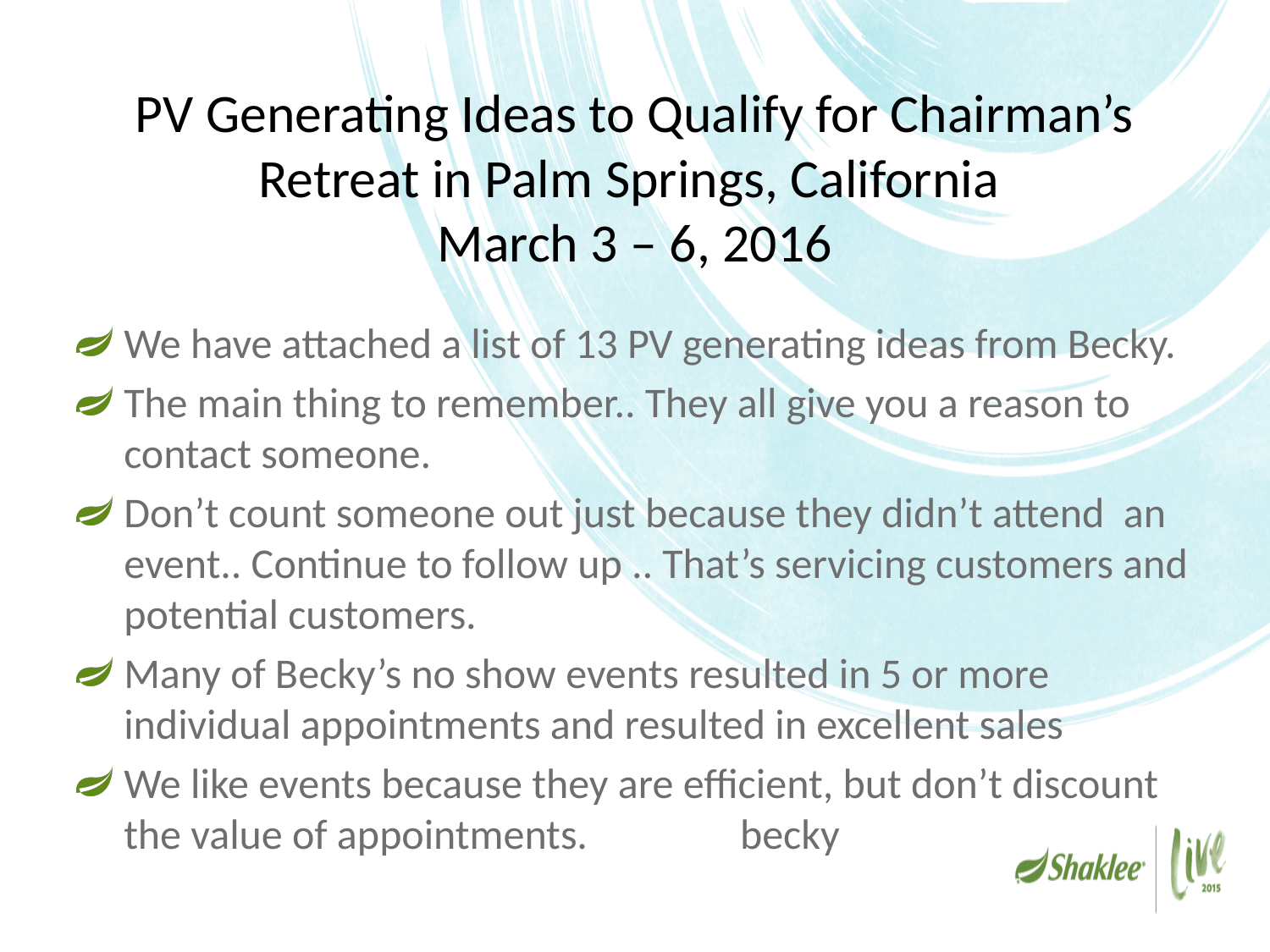

# PV Generating Ideas to Qualify for Chairman’s Retreat in Palm Springs, California March 3 – 6, 2016
We have attached a list of 13 PV generating ideas from Becky.
The main thing to remember.. They all give you a reason to contact someone.
Don’t count someone out just because they didn’t attend  an event.. Continue to follow up .. That’s servicing customers and potential customers.
Many of Becky’s no show events resulted in 5 or more individual appointments and resulted in excellent sales
We like events because they are efficient, but don’t discount the value of appointments.                becky